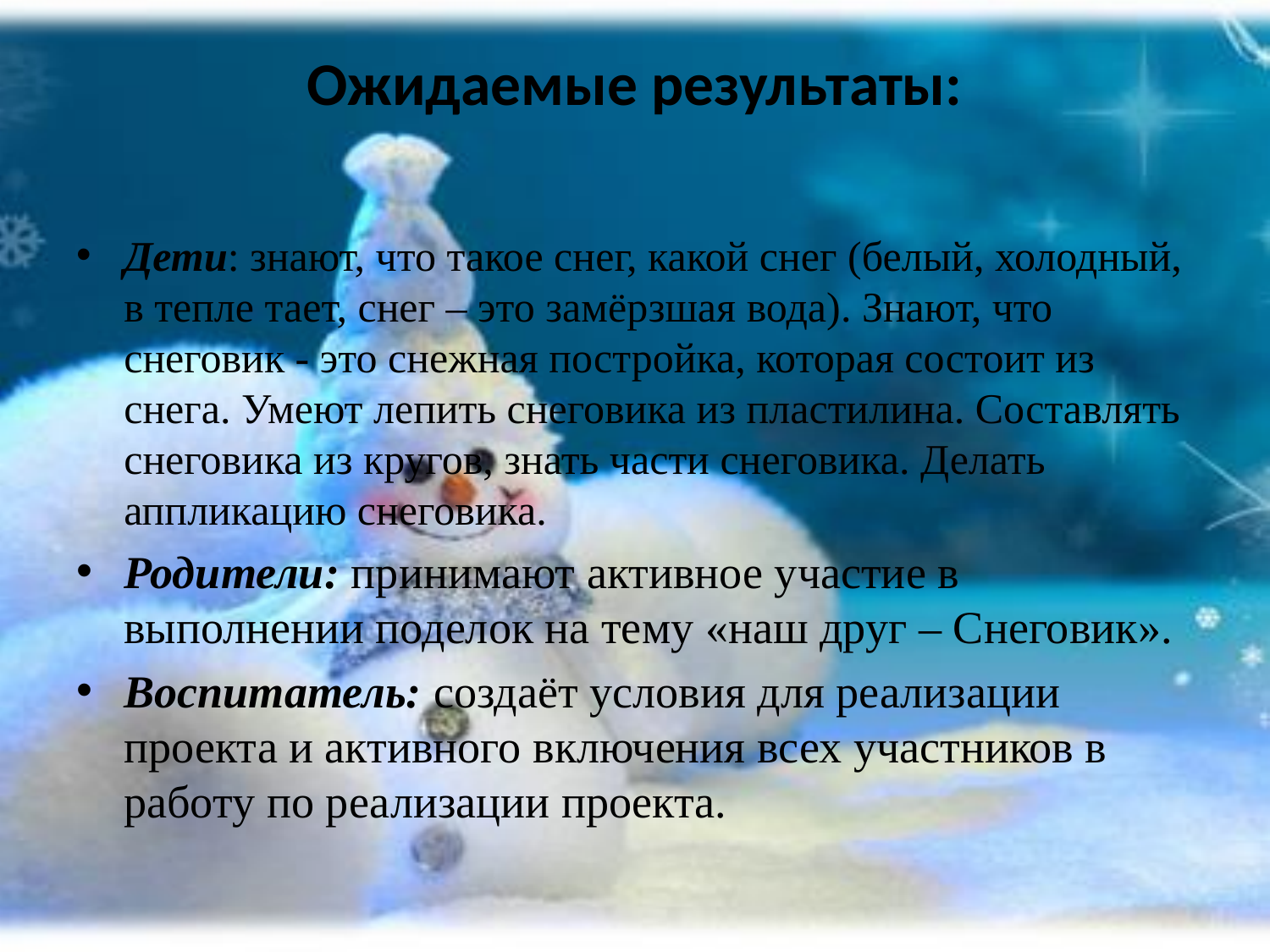

# Ожидаемые результаты:
Дети: знают, что такое снег, какой снег (белый, холодный, в тепле тает, снег – это замёрзшая вода). Знают, что снеговик - это снежная постройка, которая состоит из снега. Умеют лепить снеговика из пластилина. Составлять снеговика из кругов, знать части снеговика. Делать аппликацию снеговика.
Родители: принимают активное участие в выполнении поделок на тему «наш друг – Снеговик».
Воспитатель: создаёт условия для реализации проекта и активного включения всех участников в работу по реализации проекта.